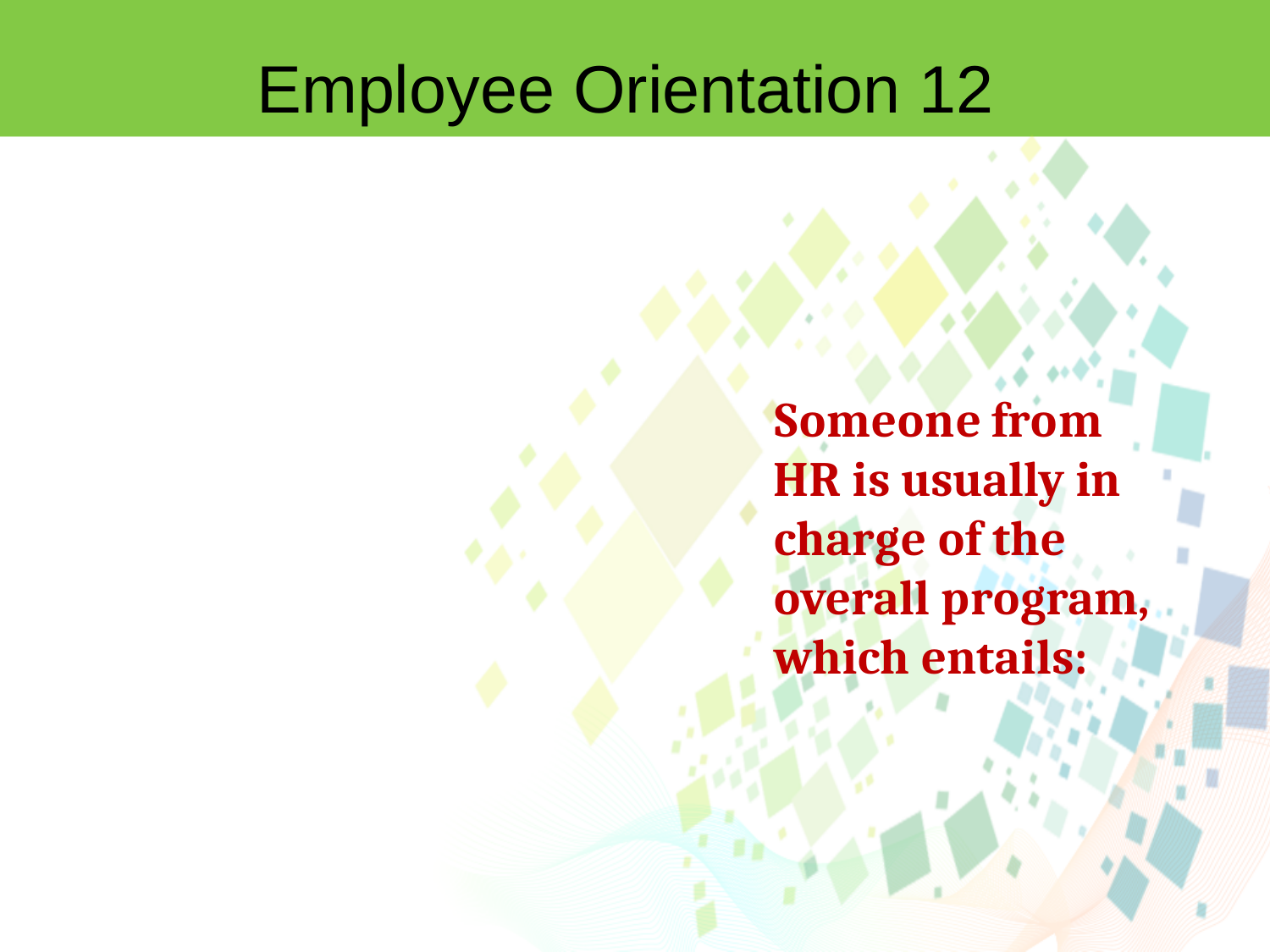

Employee Orientation 12
Someone from HR is usually in charge of the overall program, which entails: